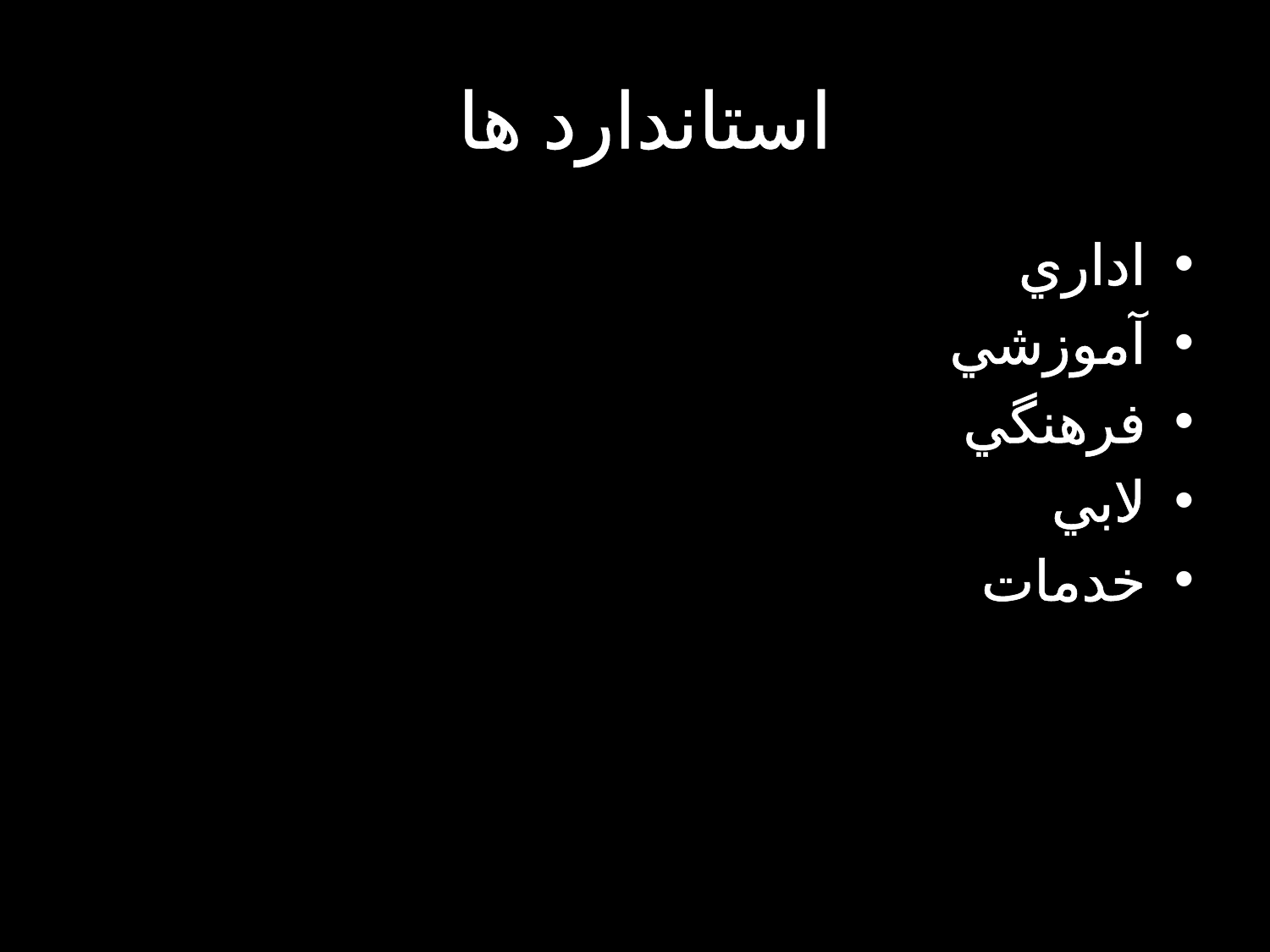

# استاندارد ها
اداري
آموزشي
فرهنگي
لابي
خدمات